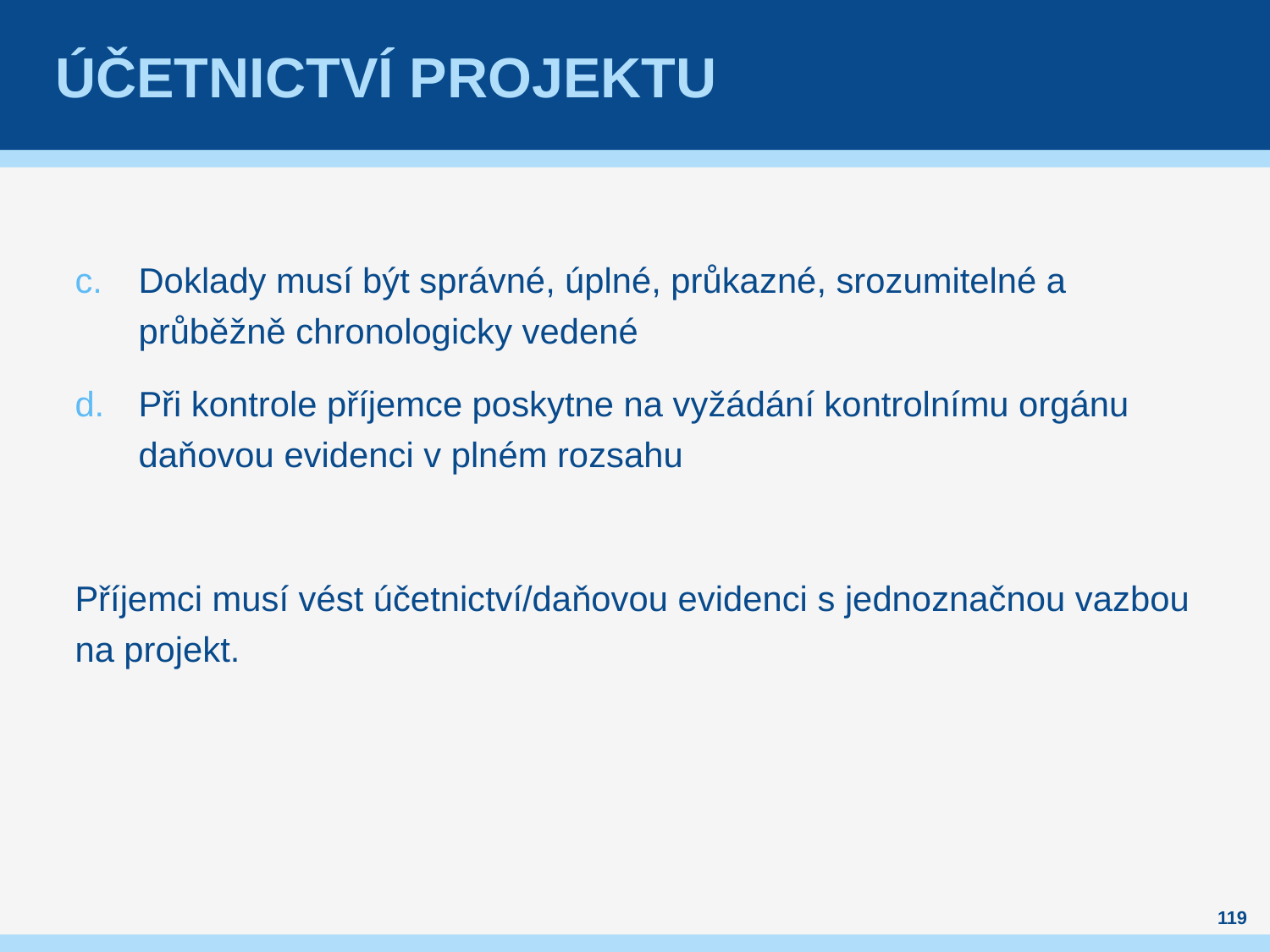

# Účetnictví projektu
Doklady musí být správné, úplné, průkazné, srozumitelné a průběžně chronologicky vedené
Při kontrole příjemce poskytne na vyžádání kontrolnímu orgánu daňovou evidenci v plném rozsahu

Příjemci musí vést účetnictví/daňovou evidenci s jednoznačnou vazbou na projekt.
119